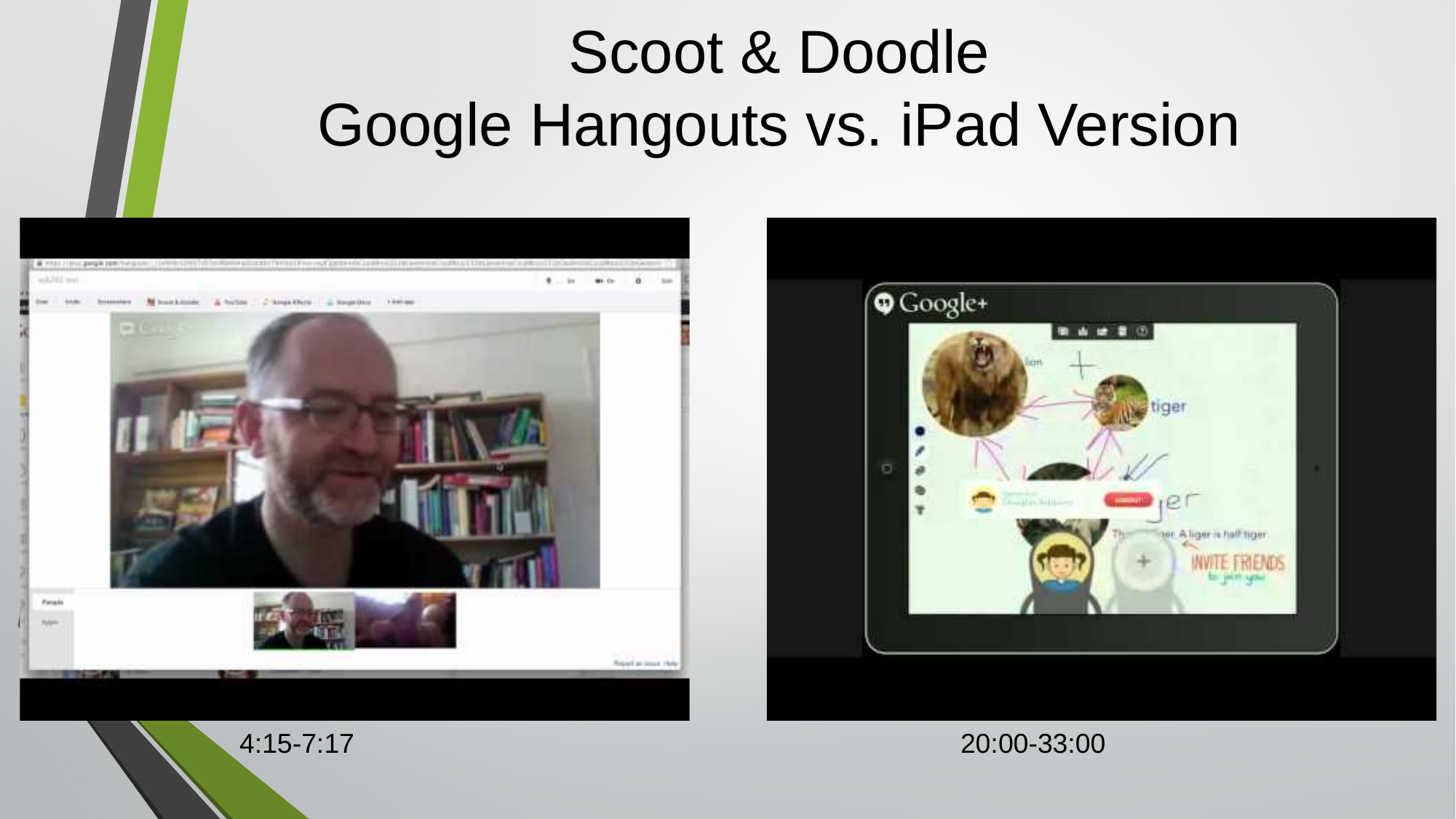

# Scoot & Doodle Google Hangouts vs. iPad Version

4:15-7:17
20:00-33:00